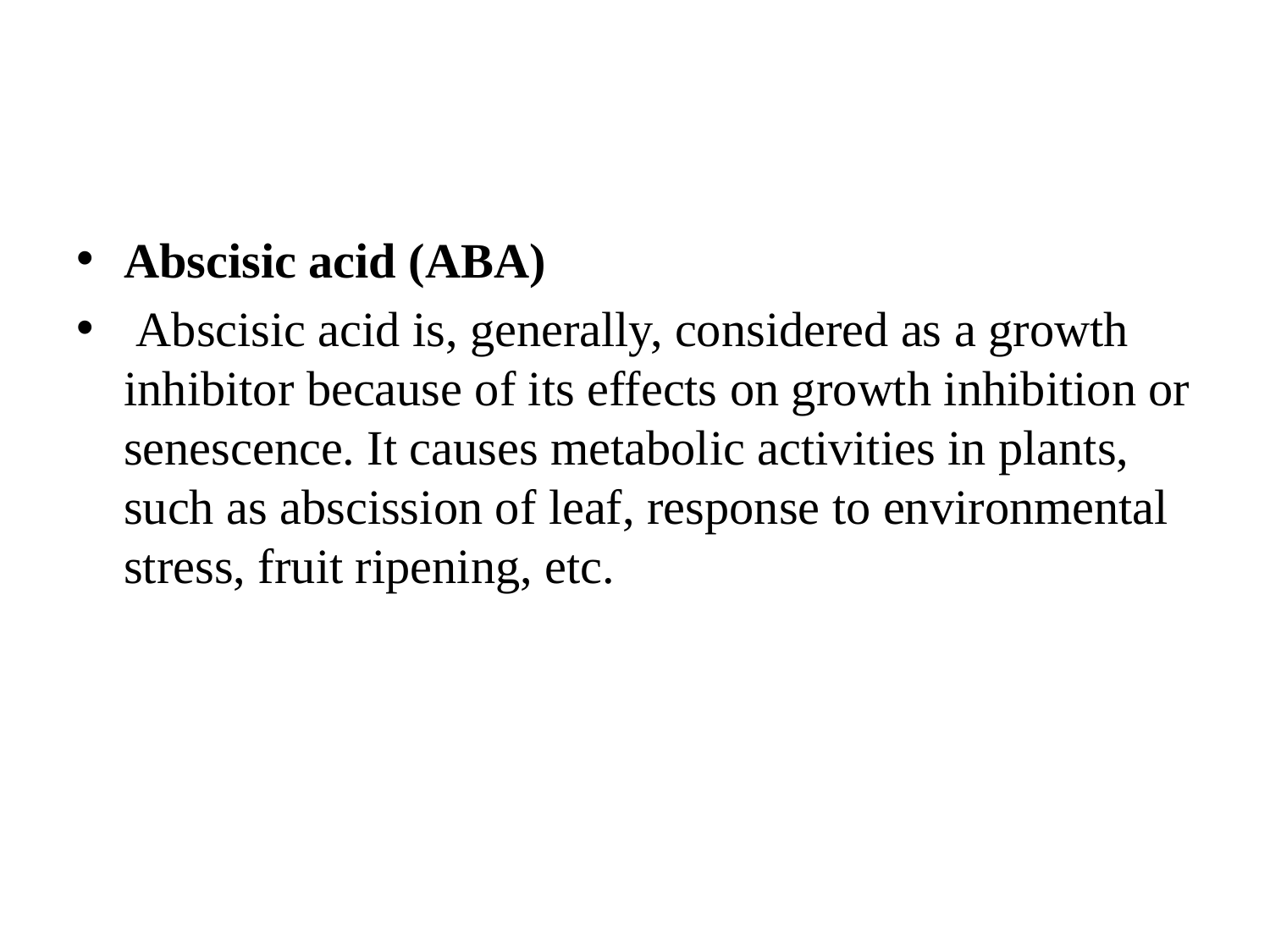

#
Abscisic acid (ABA)
 Abscisic acid is, generally, considered as a growth inhibitor because of its effects on growth inhibition or senescence. It causes metabolic activities in plants, such as abscission of leaf, response to environmental stress, fruit ripening, etc.